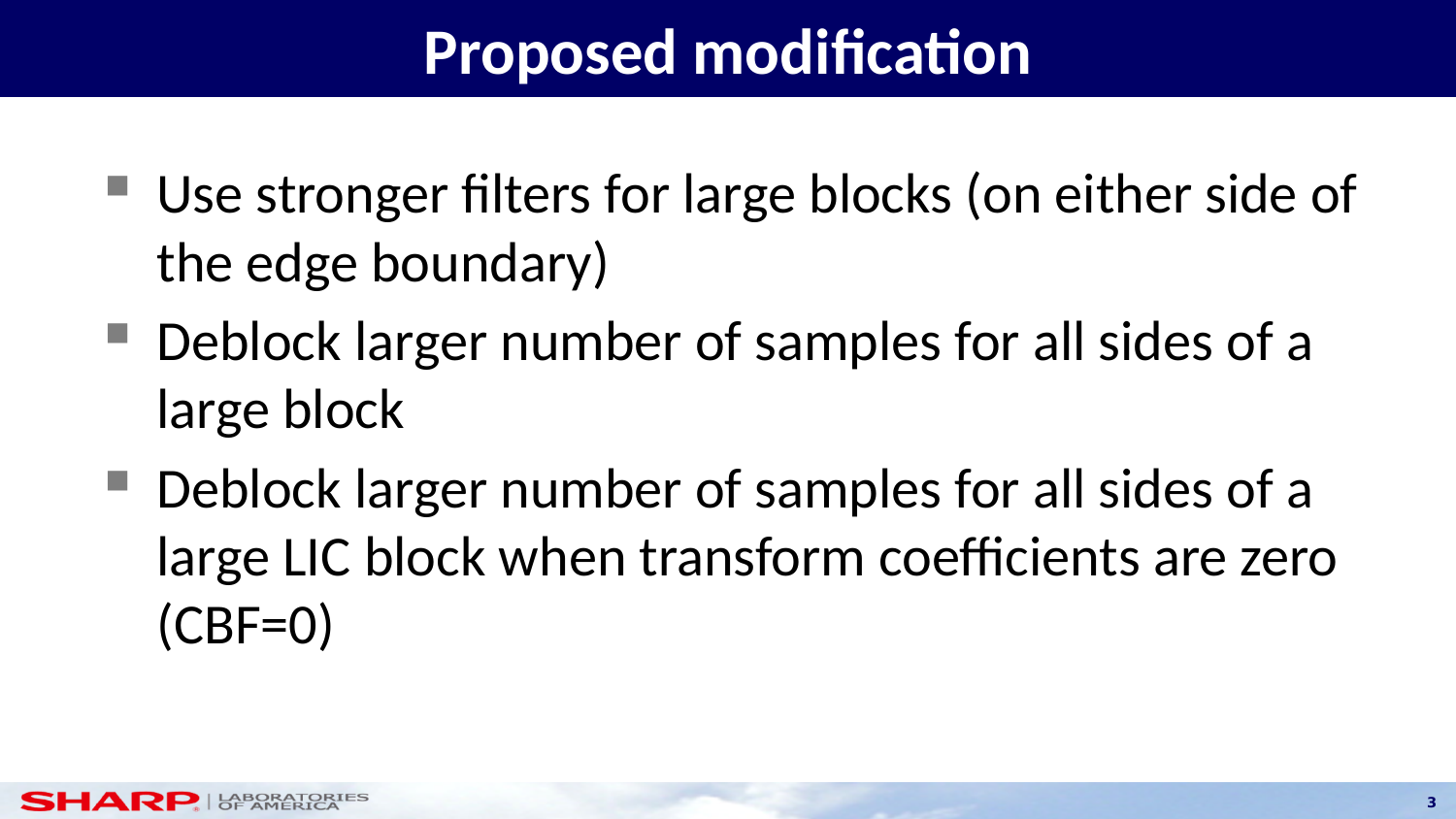

# Proposed modification
Use stronger filters for large blocks (on either side of the edge boundary)
Deblock larger number of samples for all sides of a large block
Deblock larger number of samples for all sides of a large LIC block when transform coefficients are zero (CBF=0)